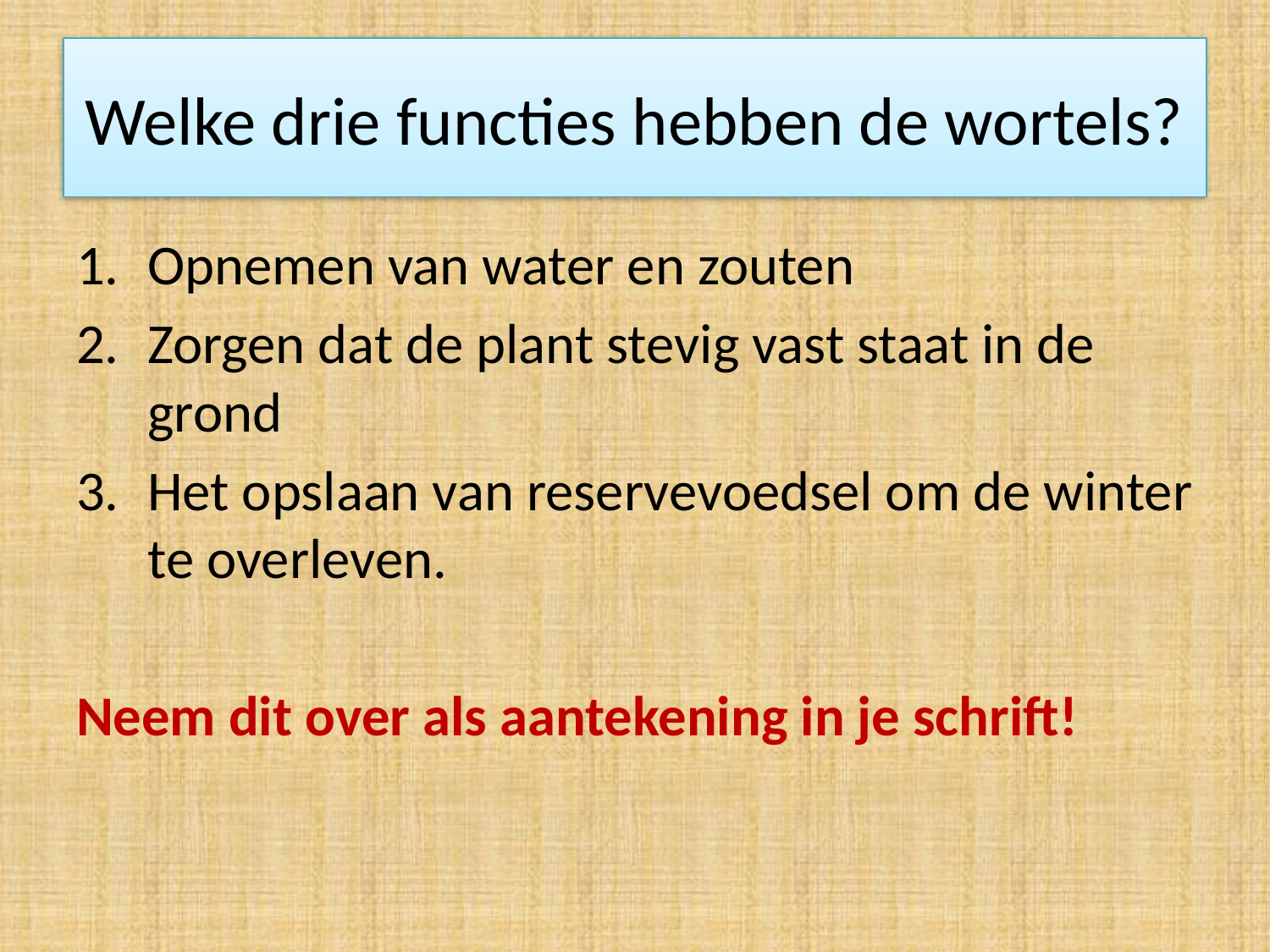

# Welke drie functies hebben de wortels?
Opnemen van water en zouten
Zorgen dat de plant stevig vast staat in de grond
Het opslaan van reservevoedsel om de winter te overleven.

Neem dit over als aantekening in je schrift!